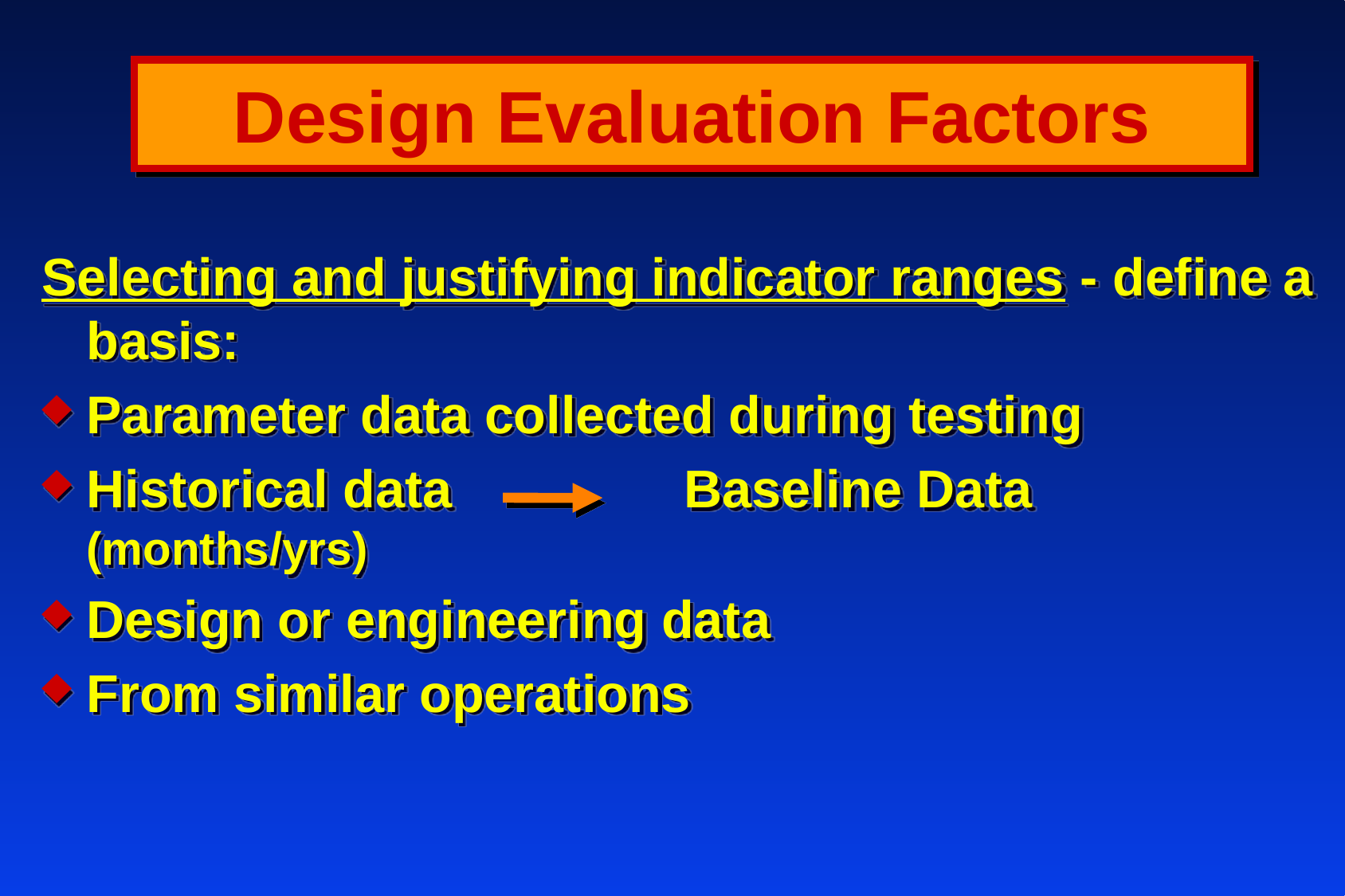

#
Design Evaluation Factors
Selecting and justifying indicator ranges - define a basis:
Parameter data collected during testing
Historical data		Baseline Data (months/yrs)
Design or engineering data
From similar operations